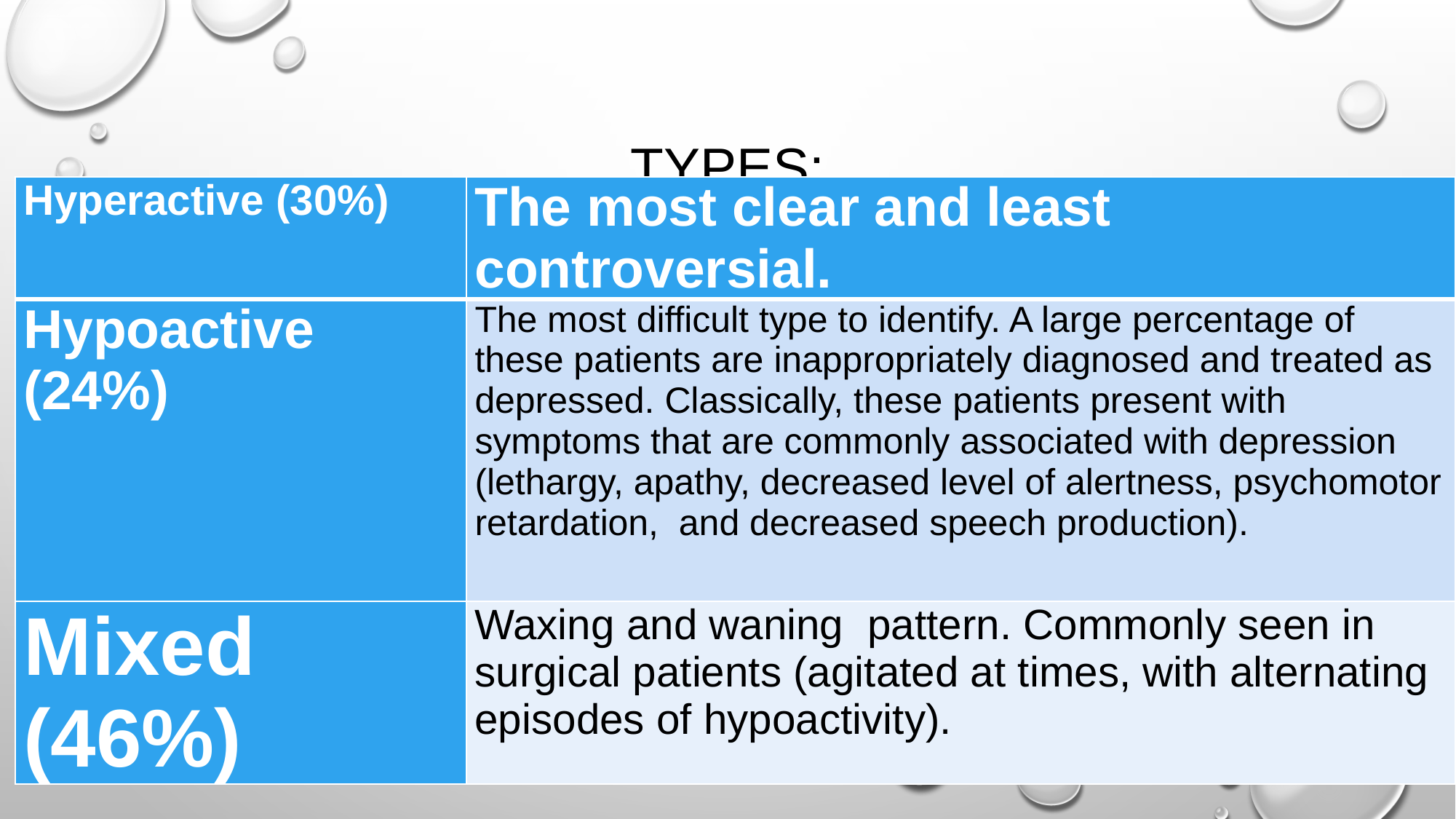

# Types:
| Hyperactive (30%) | The most clear and least controversial. |
| --- | --- |
| Hypoactive (24%) | The most difficult type to identify. A large percentage of these patients are inappropriately diagnosed and treated as depressed. Classically, these patients present with symptoms that are commonly associated with depression (lethargy, apathy, decreased level of alertness, psychomotor retardation, and decreased speech production). |
| Mixed (46%) | Waxing and waning ‌ pattern. Commonly seen in surgical patients (agitated at times, with alternating episodes of hypoactivity). |